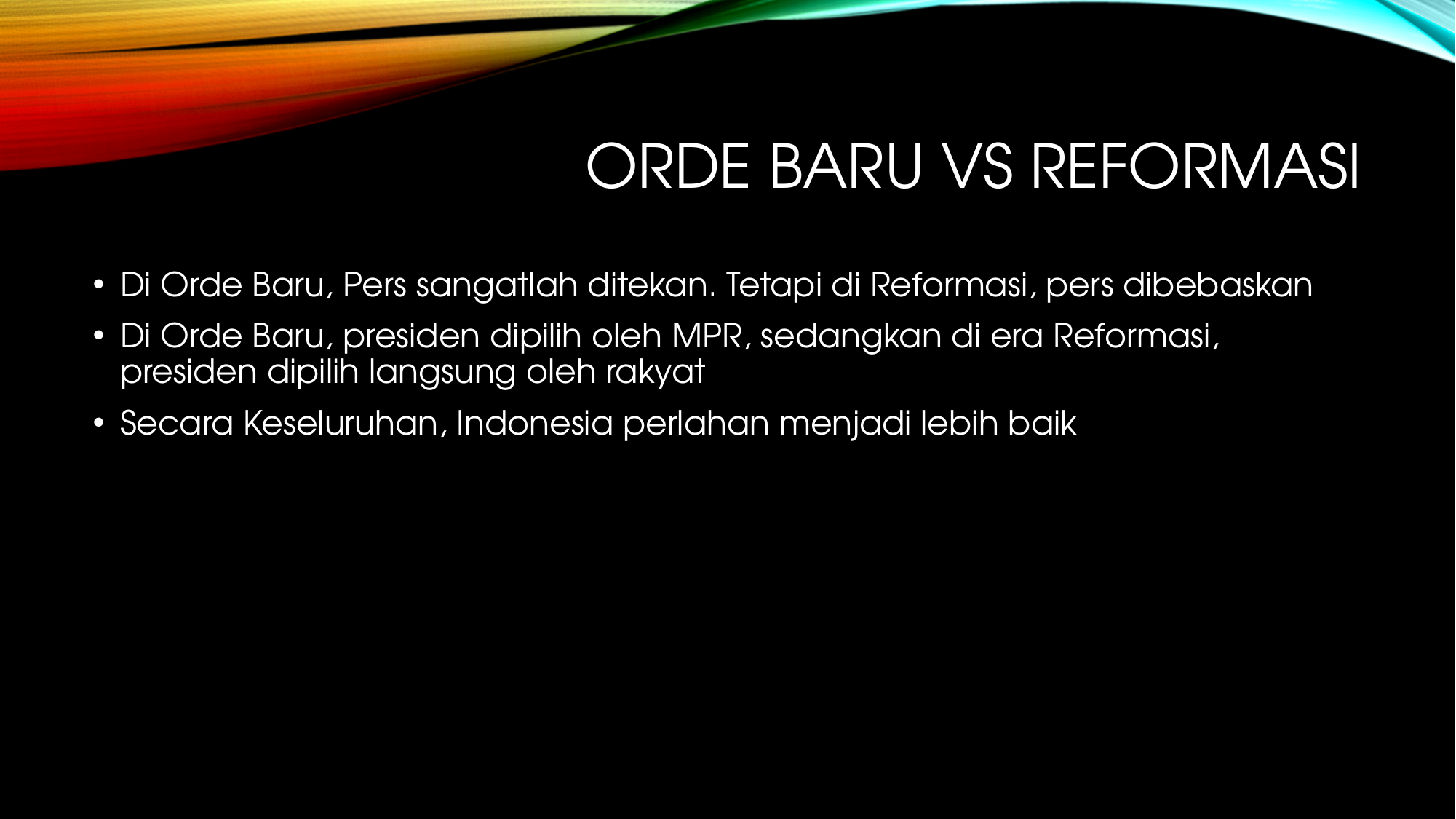

# Orde baru vs reformasi
Di Orde Baru, Pers sangatlah ditekan. Tetapi di Reformasi, pers dibebaskan
Di Orde Baru, presiden dipilih oleh MPR, sedangkan di era Reformasi, presiden dipilih langsung oleh rakyat
Secara Keseluruhan, Indonesia perlahan menjadi lebih baik